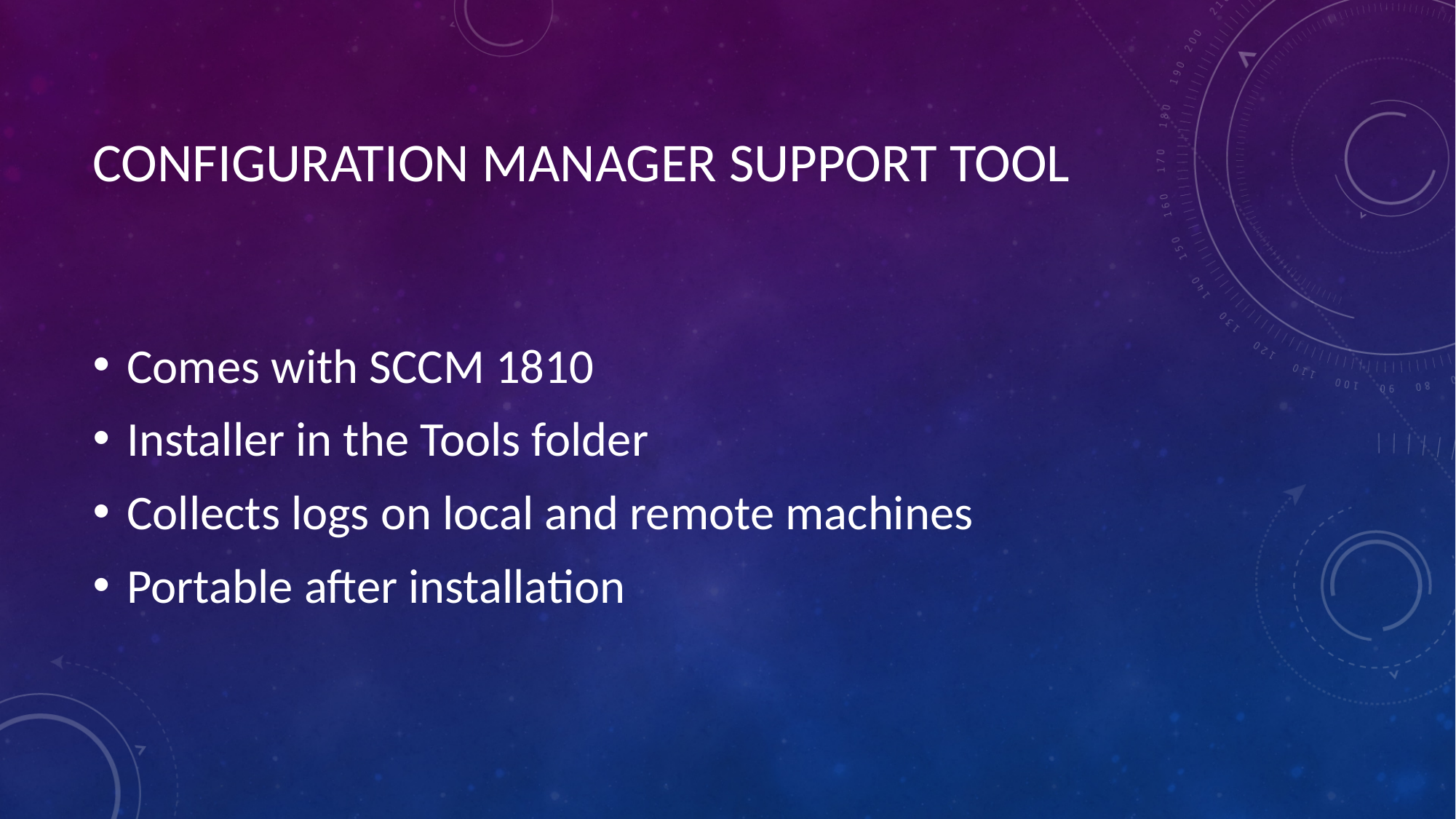

# Configuration Manager Support Tool
Comes with SCCM 1810
Installer in the Tools folder
Collects logs on local and remote machines
Portable after installation